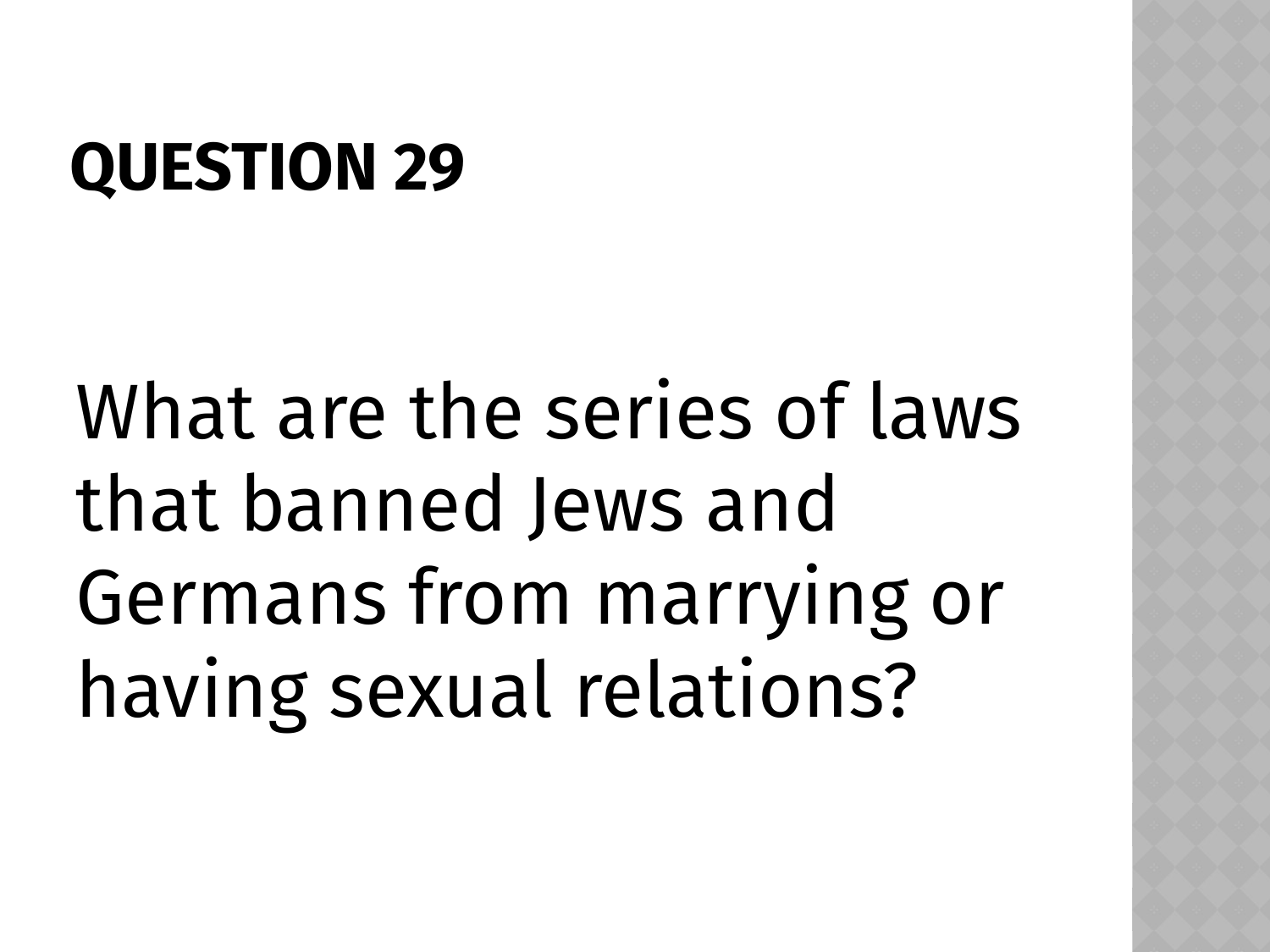

# Question 29

What are the series of laws that banned Jews and Germans from marrying or having sexual relations?